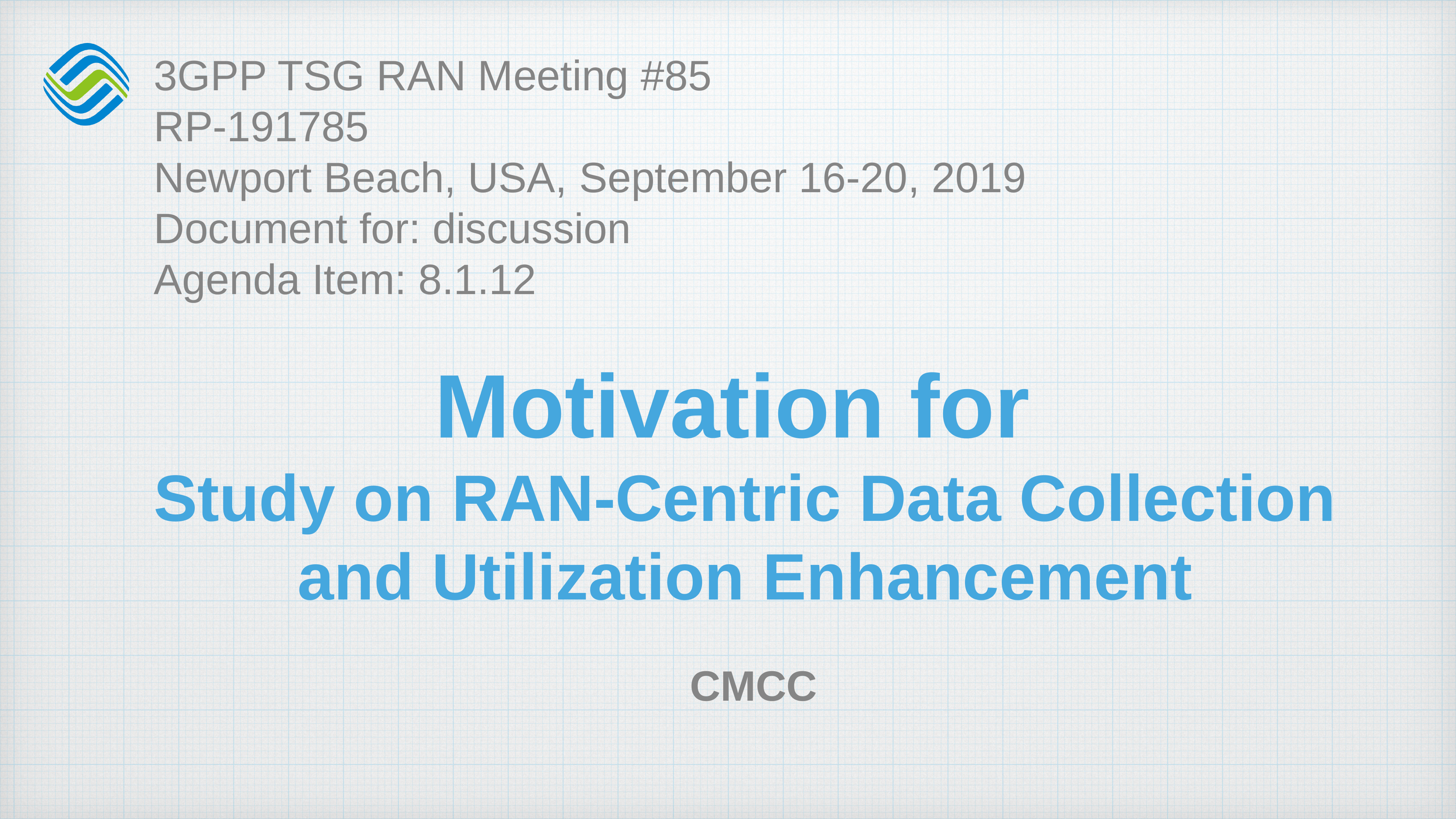

3GPP TSG RAN Meeting #85	                                                   RP-191785
Newport Beach, USA, September 16-20, 2019
Document for: discussion
Agenda Item: 8.1.12
# Motivation for Study on RAN-Centric Data Collection and Utilization Enhancement
CMCC